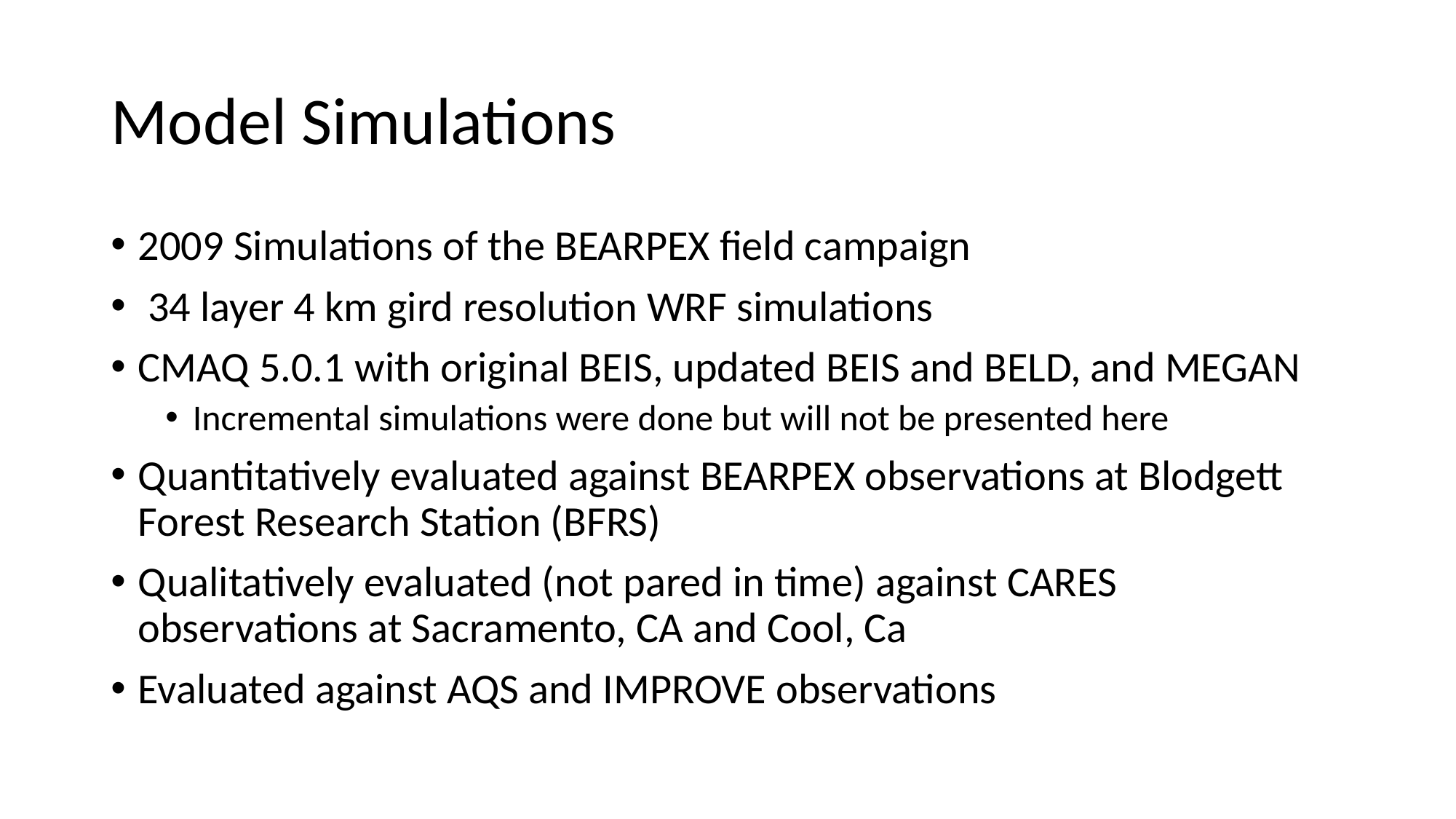

# Model Simulations
2009 Simulations of the BEARPEX field campaign
 34 layer 4 km gird resolution WRF simulations
CMAQ 5.0.1 with original BEIS, updated BEIS and BELD, and MEGAN
Incremental simulations were done but will not be presented here
Quantitatively evaluated against BEARPEX observations at Blodgett Forest Research Station (BFRS)
Qualitatively evaluated (not pared in time) against CARES observations at Sacramento, CA and Cool, Ca
Evaluated against AQS and IMPROVE observations